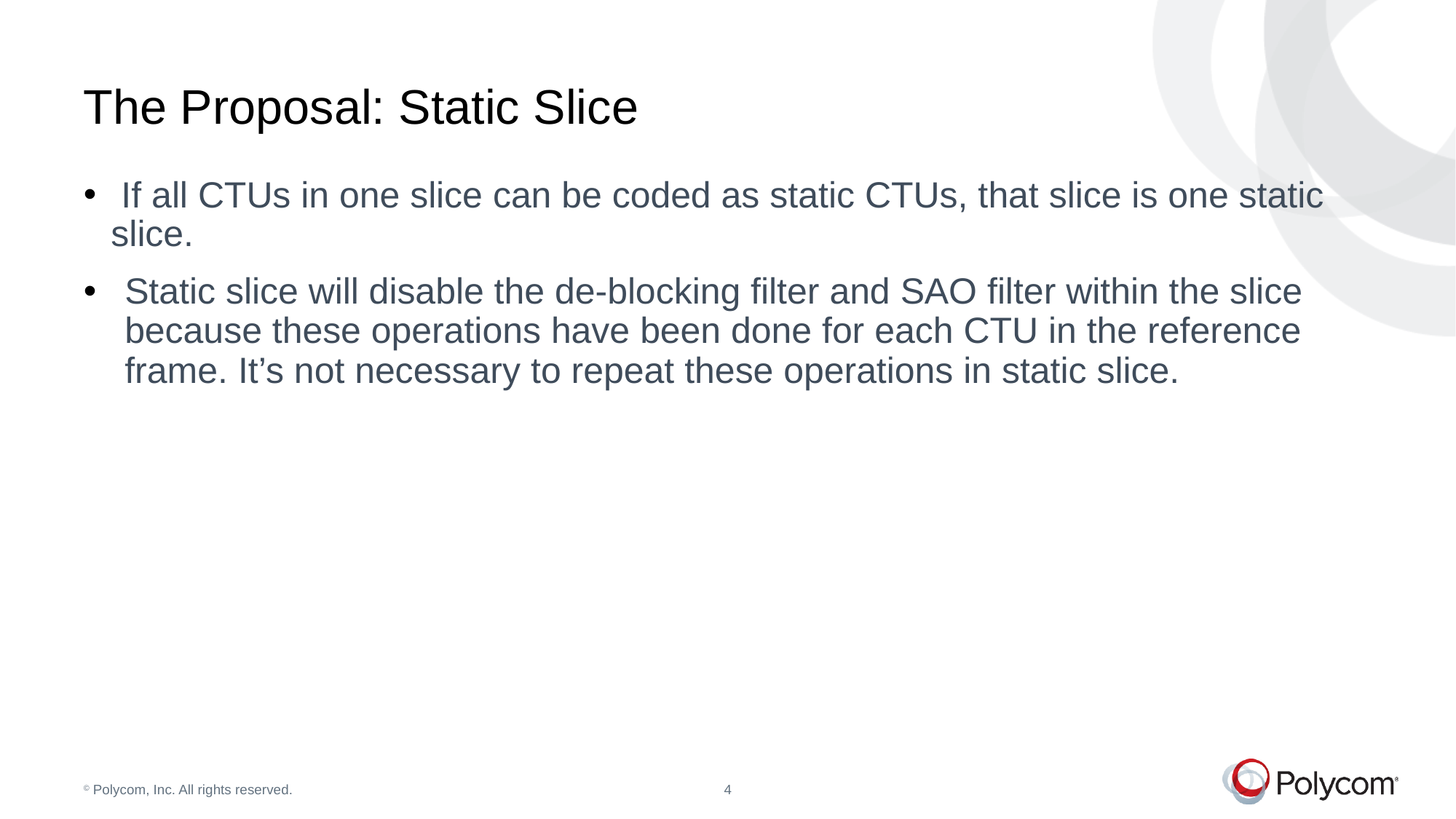

# The Proposal: Static Slice
 If all CTUs in one slice can be coded as static CTUs, that slice is one static slice.
Static slice will disable the de-blocking filter and SAO filter within the slice because these operations have been done for each CTU in the reference frame. It’s not necessary to repeat these operations in static slice.